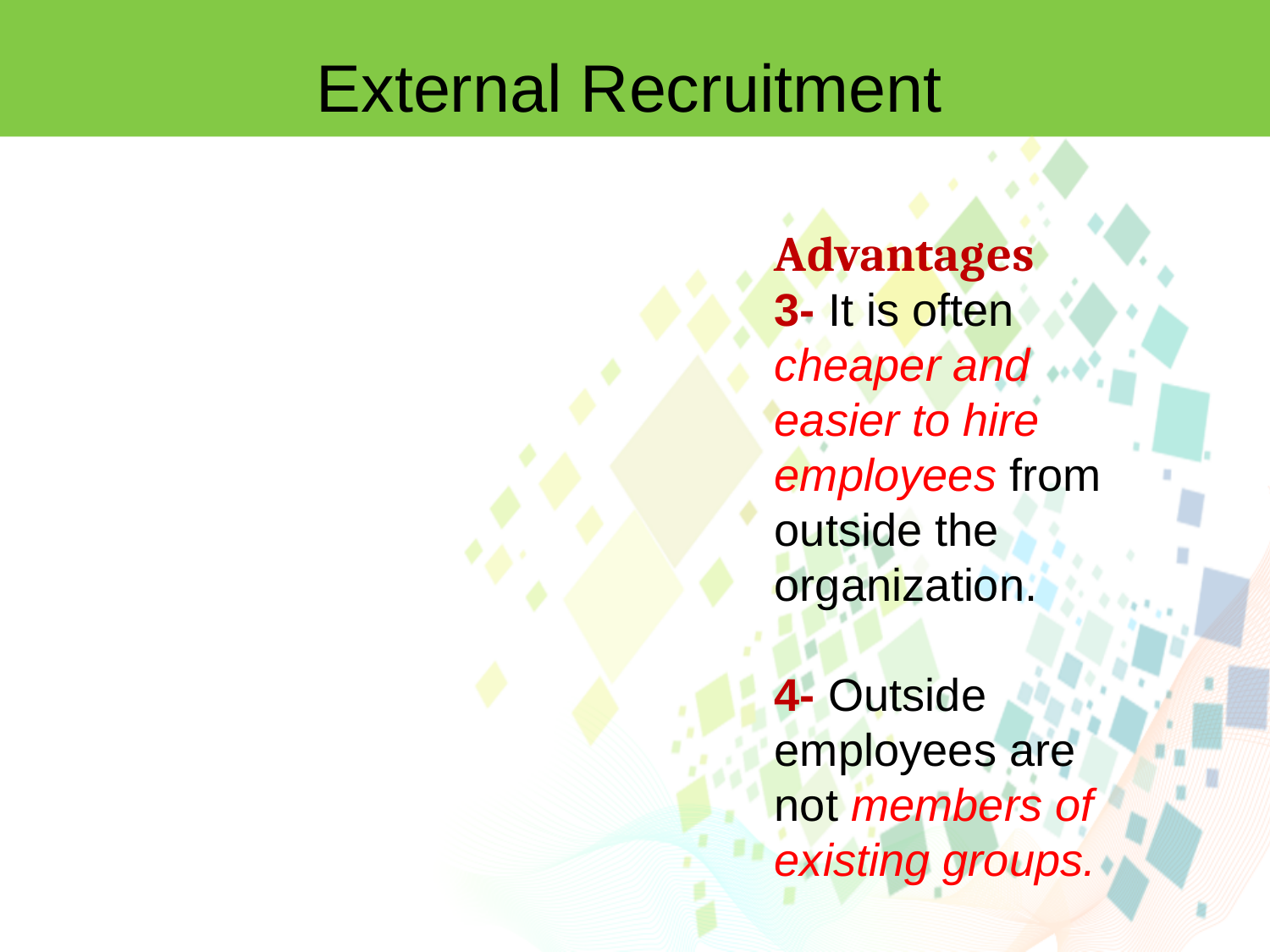

External Recruitment
Advantages
3- It is often cheaper and easier to hire employees from outside the organization.

4- Outside employees are not members of existing groups.